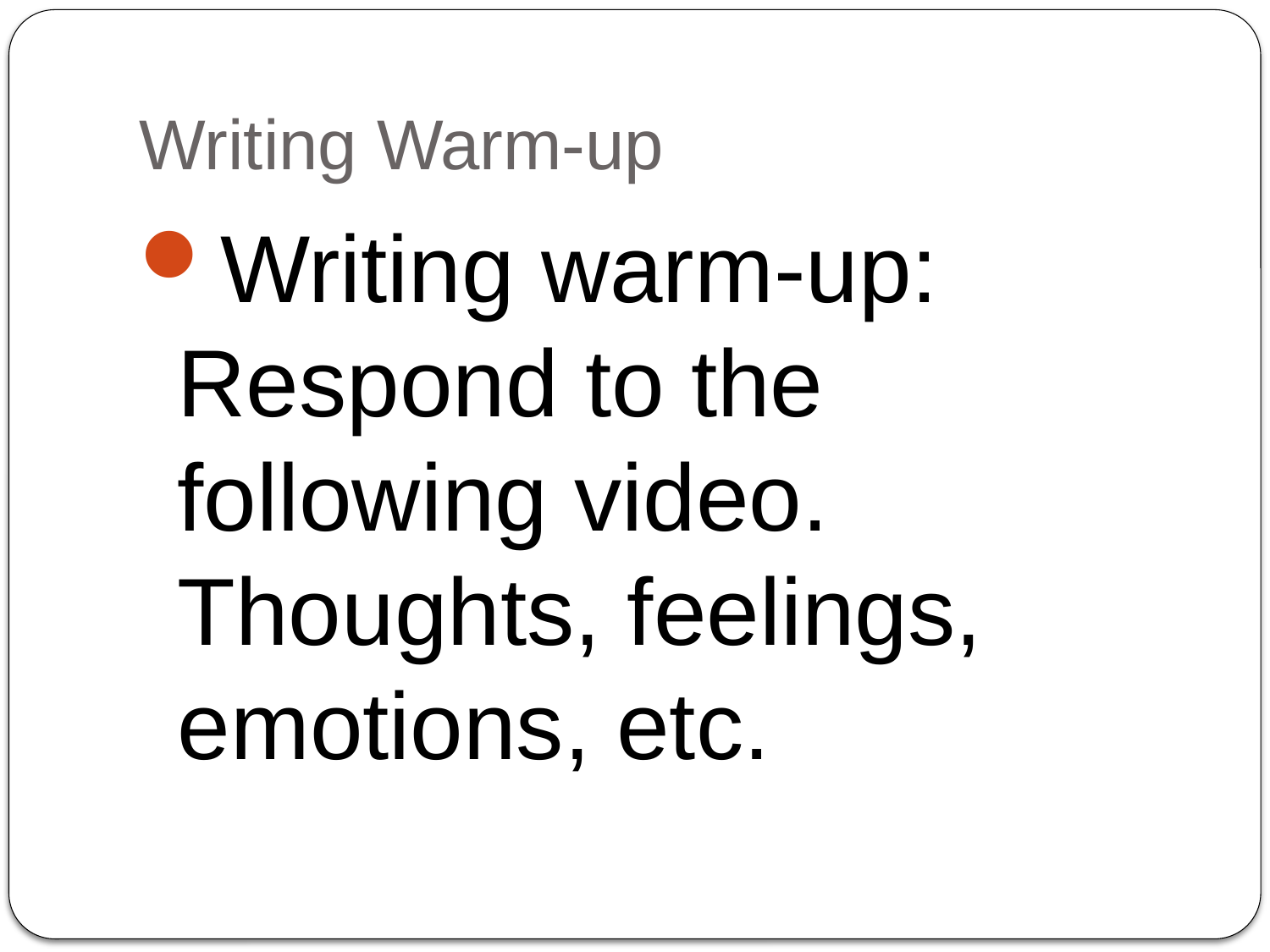

# Writing Warm-up
Writing warm-up: Respond to the following video. Thoughts, feelings, emotions, etc.